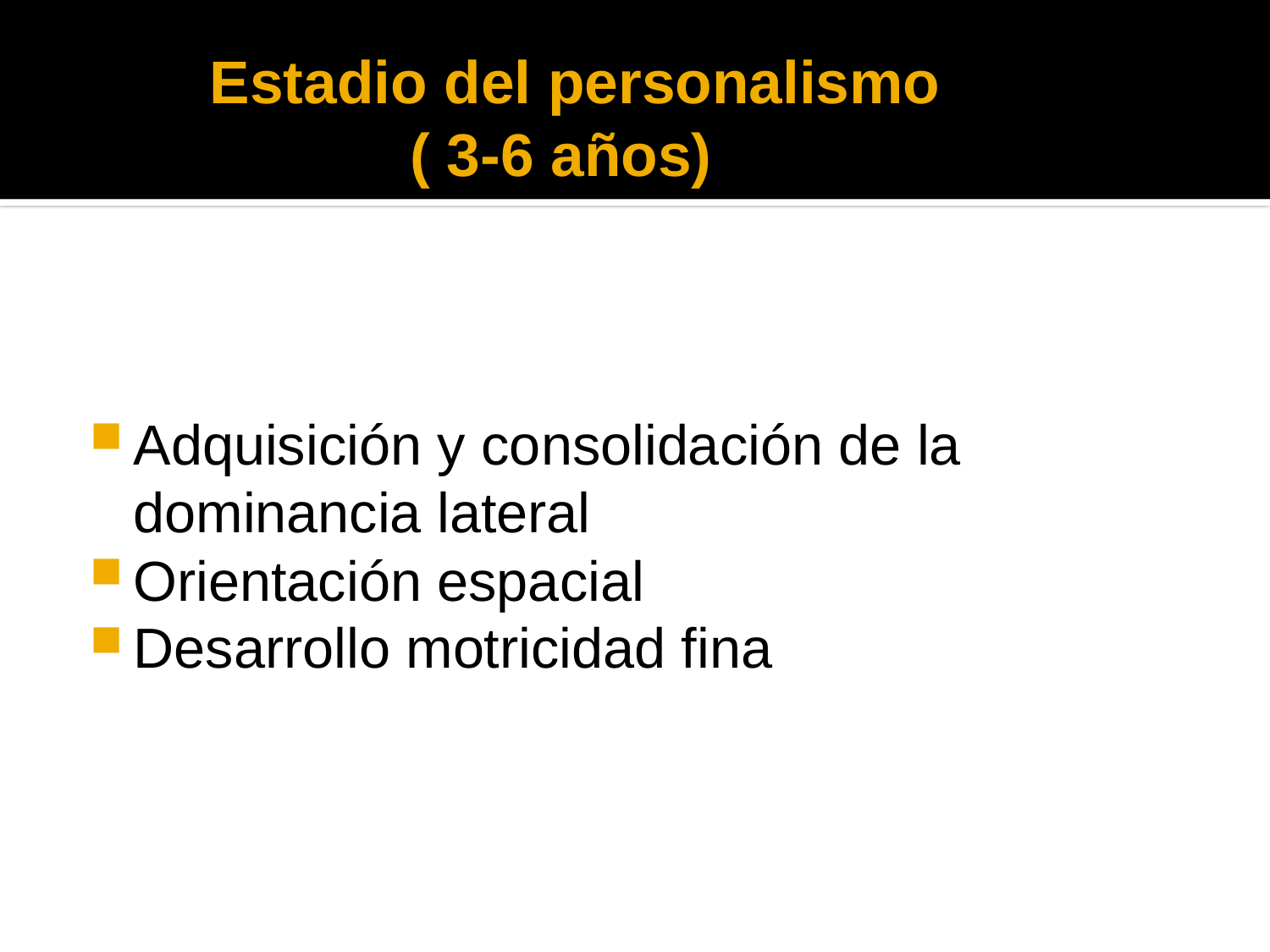

# Estadio del personalismo ( 3-6 años)
Adquisición y consolidación de la dominancia lateral
Orientación espacial
Desarrollo motricidad fina